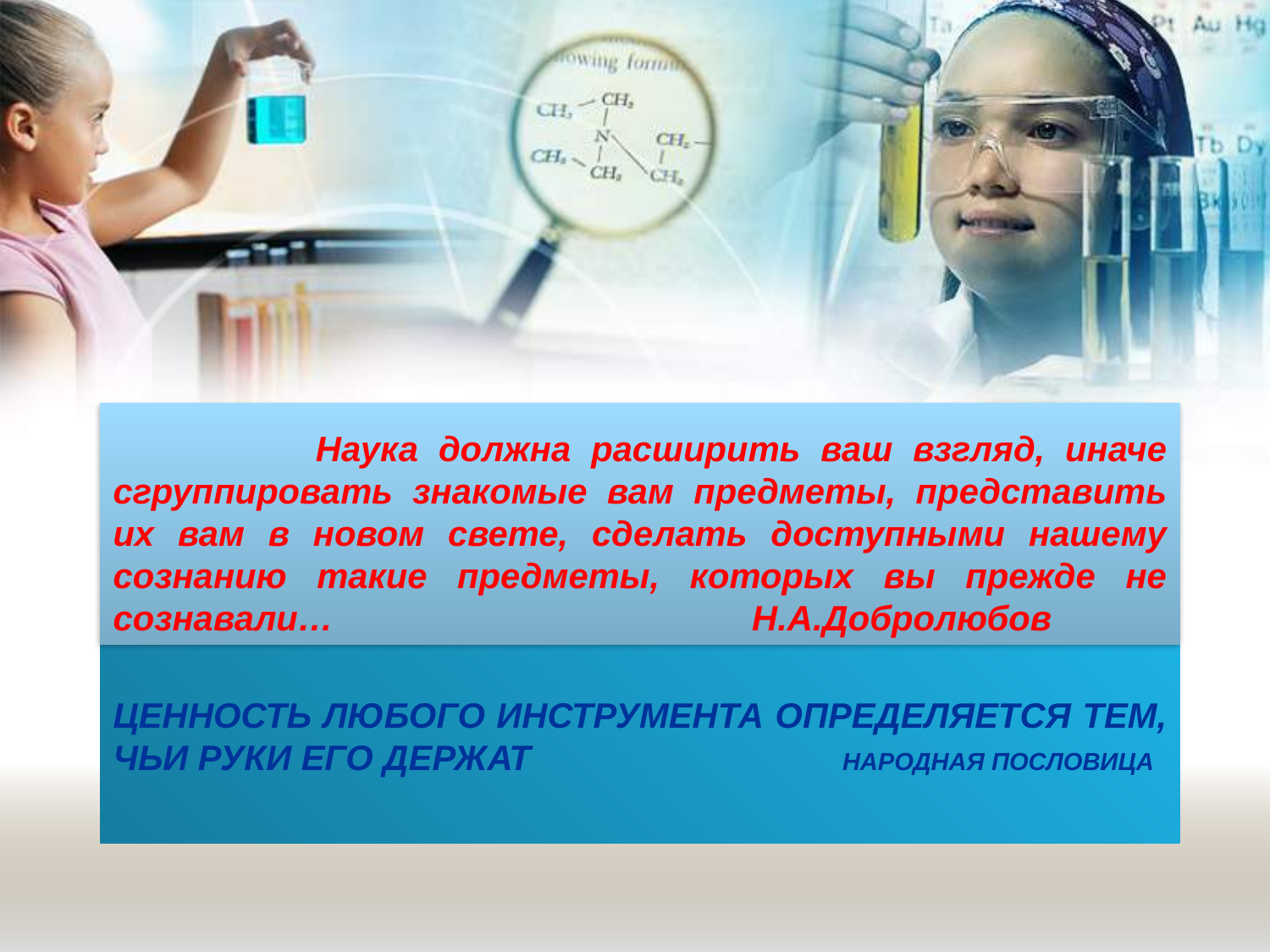

Наука должна расширить ваш взгляд, иначе сгруппировать знакомые вам предметы, представить их вам в новом свете, сделать доступными нашему сознанию такие предметы, которых вы прежде не сознавали…                                           Н.А.Добролюбов
# Ценность любого инструмента определяется тем, чьи руки его держат                                народная пословица